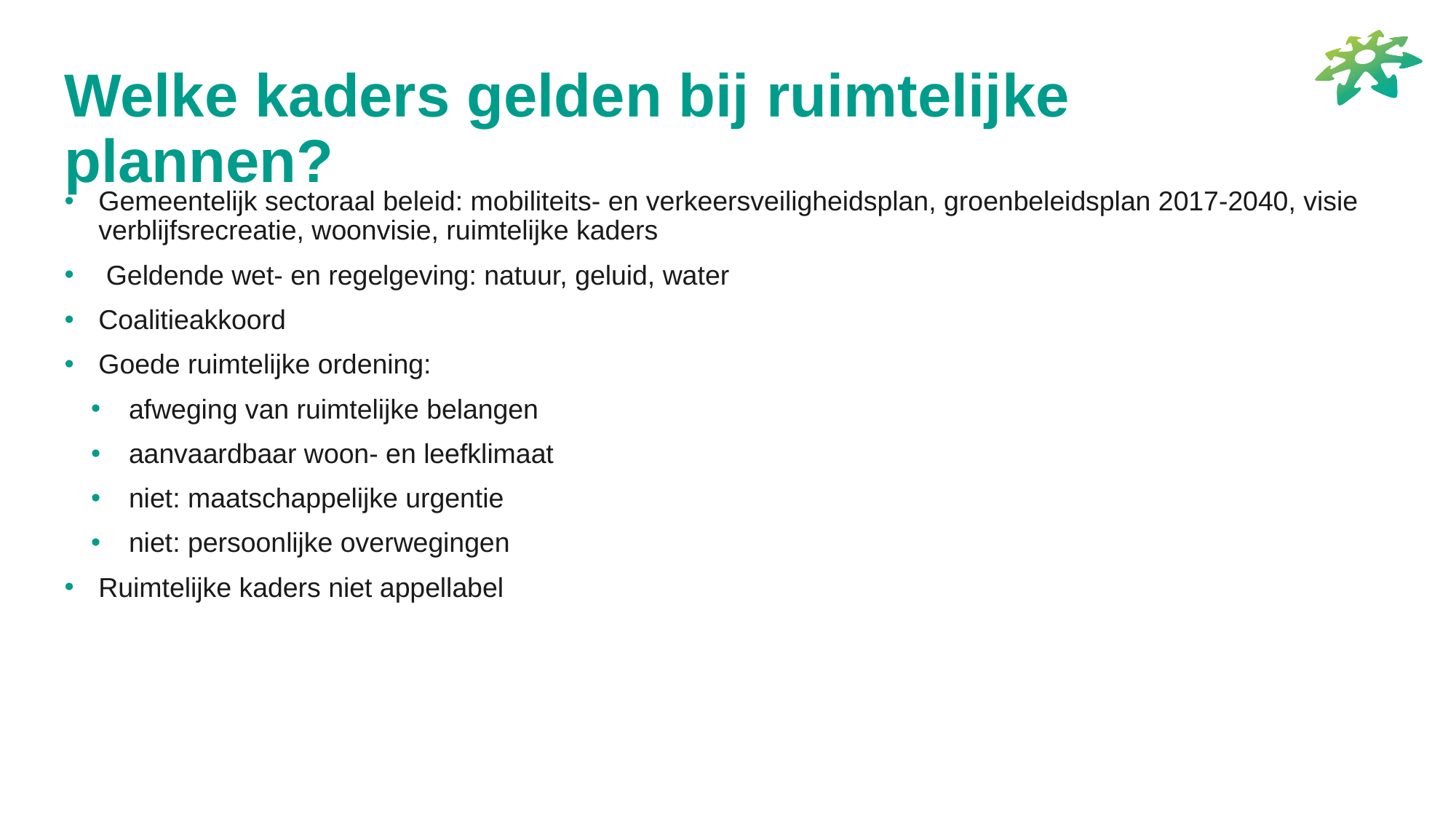

# Welke kaders gelden bij ruimtelijke plannen?
Gemeentelijk sectoraal beleid: mobiliteits- en verkeersveiligheidsplan, groenbeleidsplan 2017-2040, visie verblijfsrecreatie, woonvisie, ruimtelijke kaders
 Geldende wet- en regelgeving: natuur, geluid, water
Coalitieakkoord
Goede ruimtelijke ordening:
afweging van ruimtelijke belangen
aanvaardbaar woon- en leefklimaat
niet: maatschappelijke urgentie
niet: persoonlijke overwegingen
Ruimtelijke kaders niet appellabel